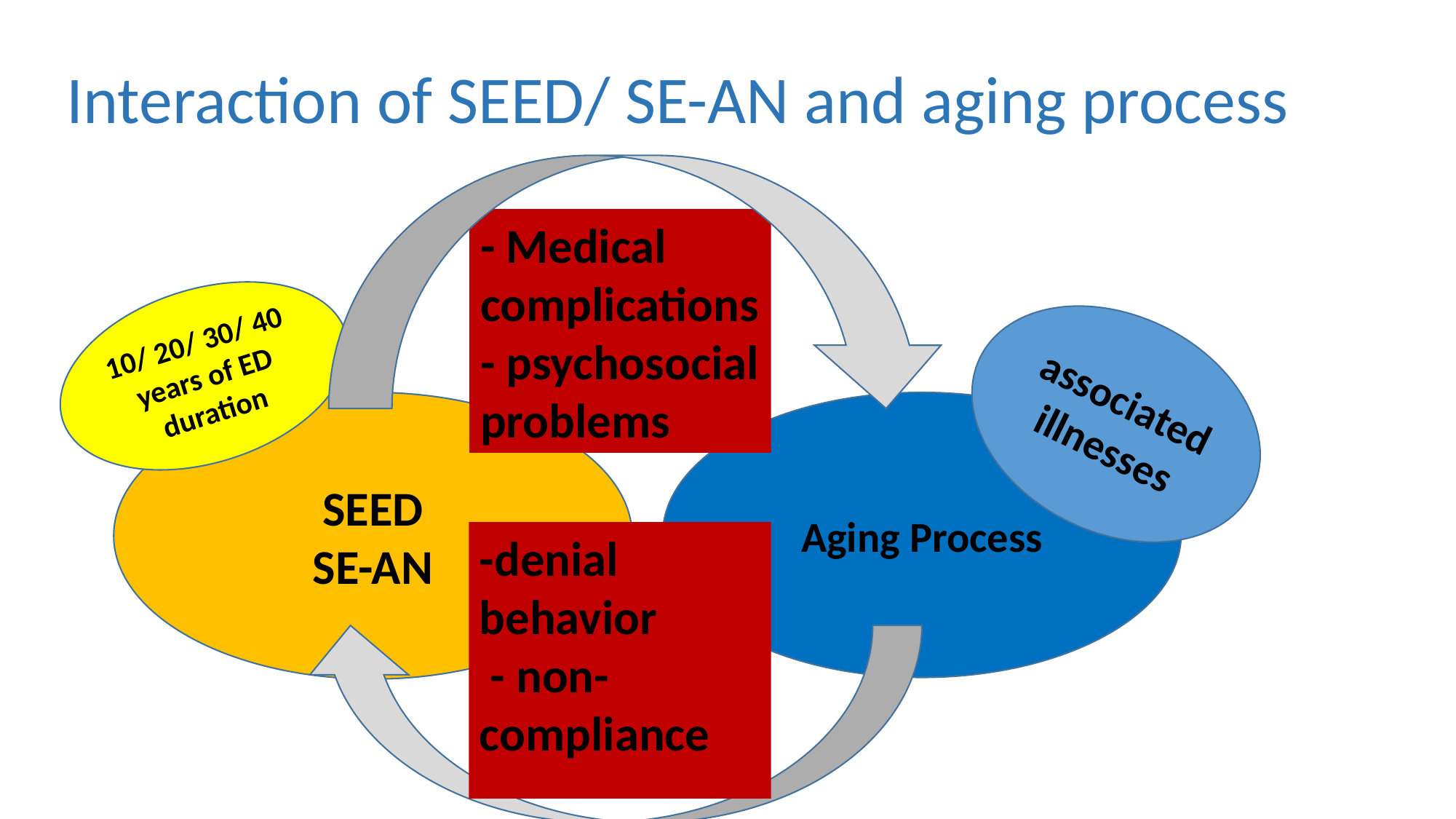

# Interaction of SEED/ SE-AN and aging process

- Medical complications - psychosocial problems

10/ 20/ 30/ 40 years of ED duration
associated illnesses
SEED
SE-AN
Aging Process
-denial behavior
 - non-compliance